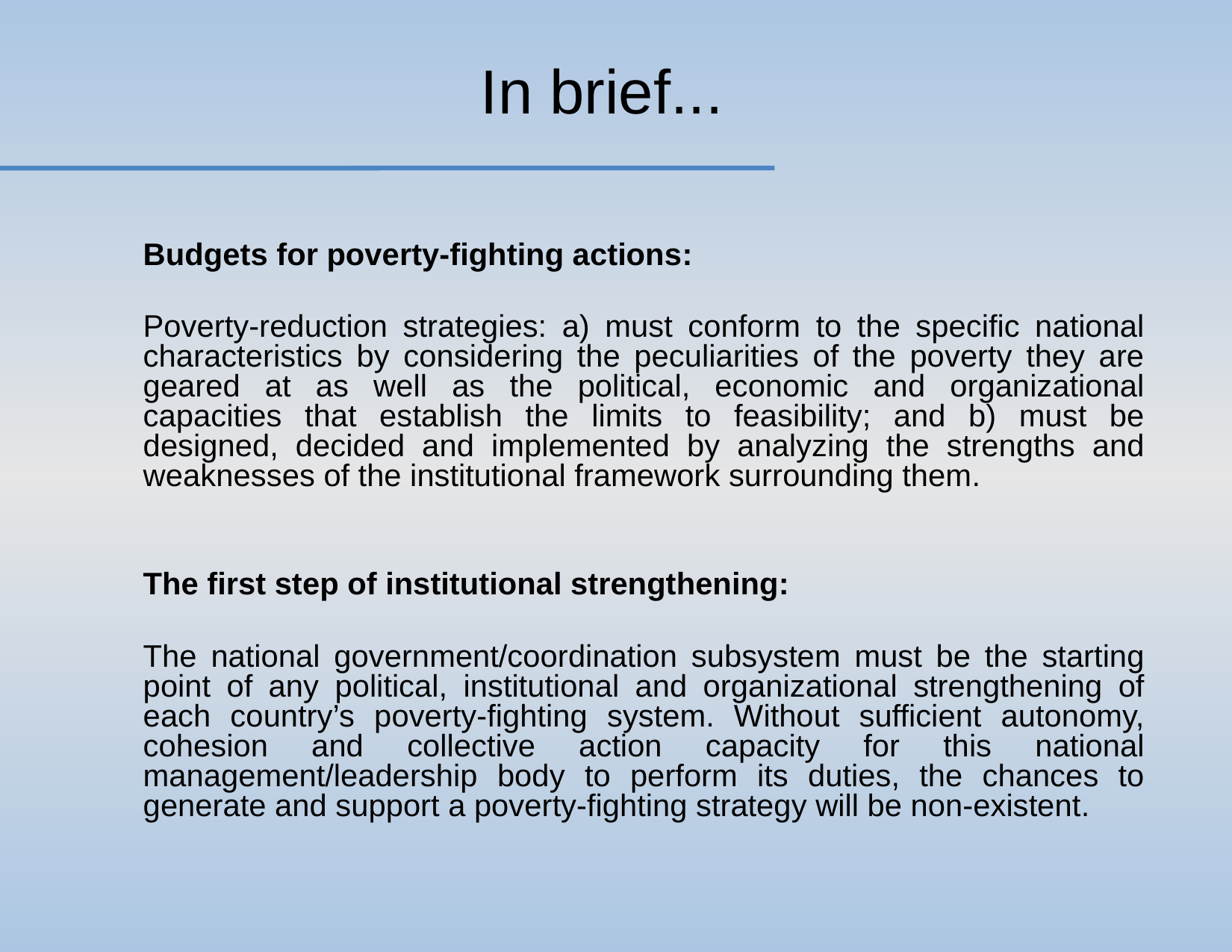

# In brief...

	Budgets for poverty-fighting actions:

	Poverty-reduction strategies: a) must conform to the specific national characteristics by considering the peculiarities of the poverty they are geared at as well as the political, economic and organizational capacities that establish the limits to feasibility; and b) must be designed, decided and implemented by analyzing the strengths and weaknesses of the institutional framework surrounding them.

	The first step of institutional strengthening:

	The national government/coordination subsystem must be the starting point of any political, institutional and organizational strengthening of each country’s poverty-fighting system. Without sufficient autonomy, cohesion and collective action capacity for this national management/leadership body to perform its duties, the chances to generate and support a poverty-fighting strategy will be non-existent.